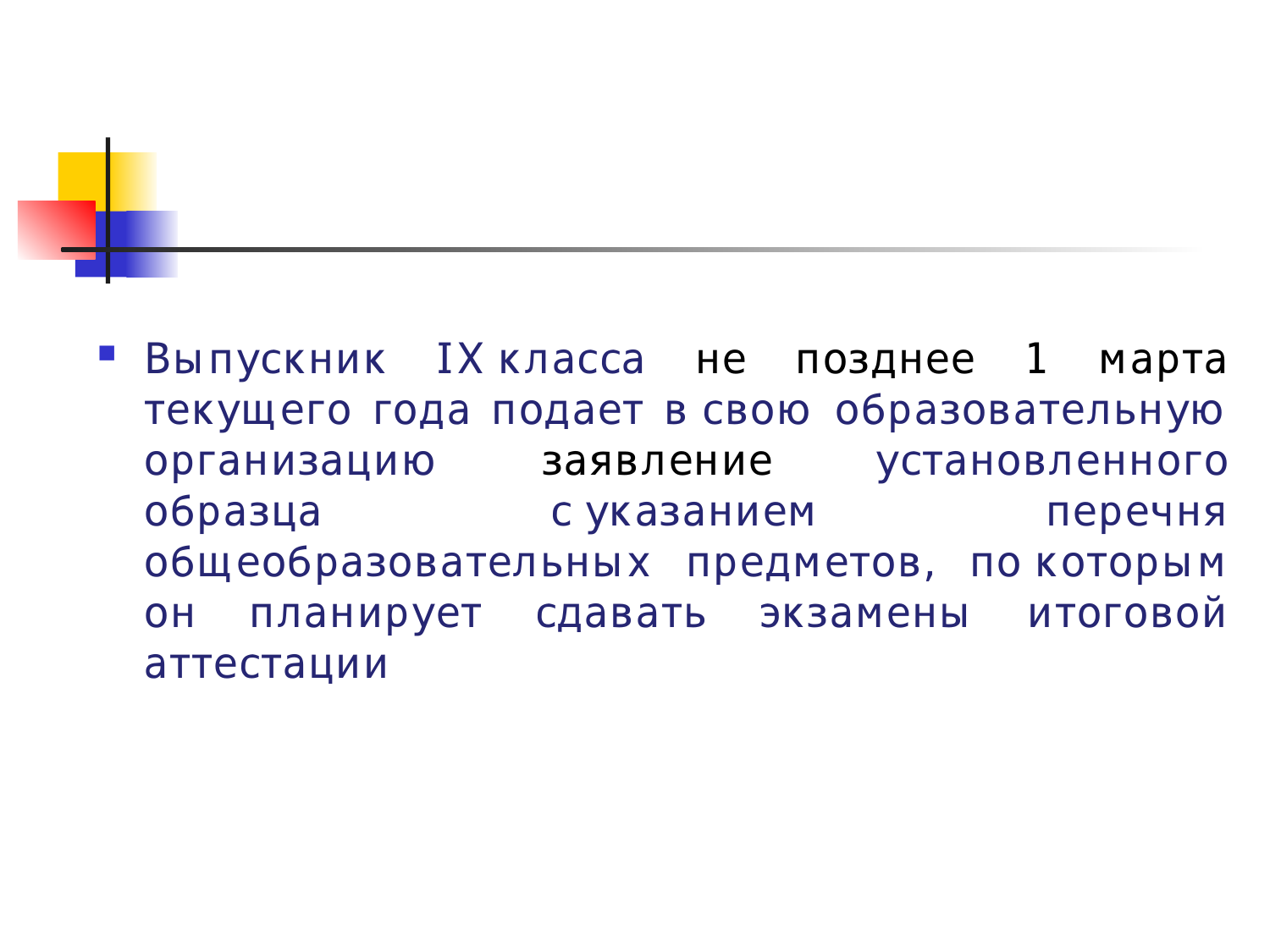

#

Выпускник IX класса не позднее 1 марта текущего года подает в свою образовательную организацию заявление установленного образца с указанием перечня общеобразовательных предметов, по которым он планирует сдавать экзамены итоговой аттестации